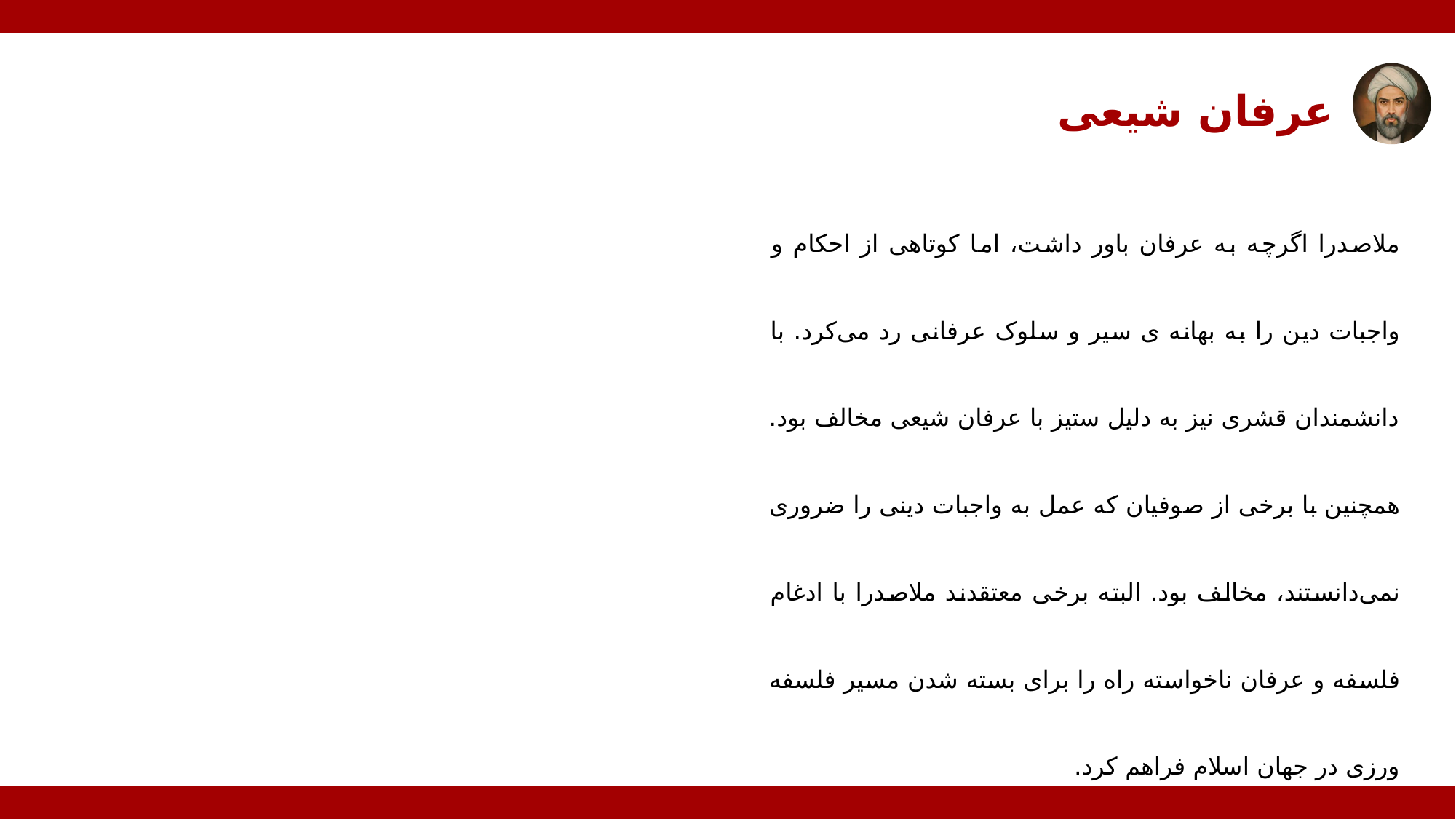

عرفان شیعی
ملاصدرا اگرچه به عرفان باور داشت، اما کوتاهی از احکام و واجبات دین را به بهانه ی سیر و سلوک عرفانی رد می‌کرد. با دانشمندان قشری نیز به دلیل ستیز با عرفان شیعی مخالف بود. همچنین با برخی از صوفیان که عمل به واجبات دینی را ضروری نمی‌دانستند، مخالف بود. البته برخی معتقدند ملاصدرا با ادغام فلسفه و عرفان ناخواسته راه را برای بسته شدن مسیر فلسفه ورزی در جهان اسلام فراهم کرد.